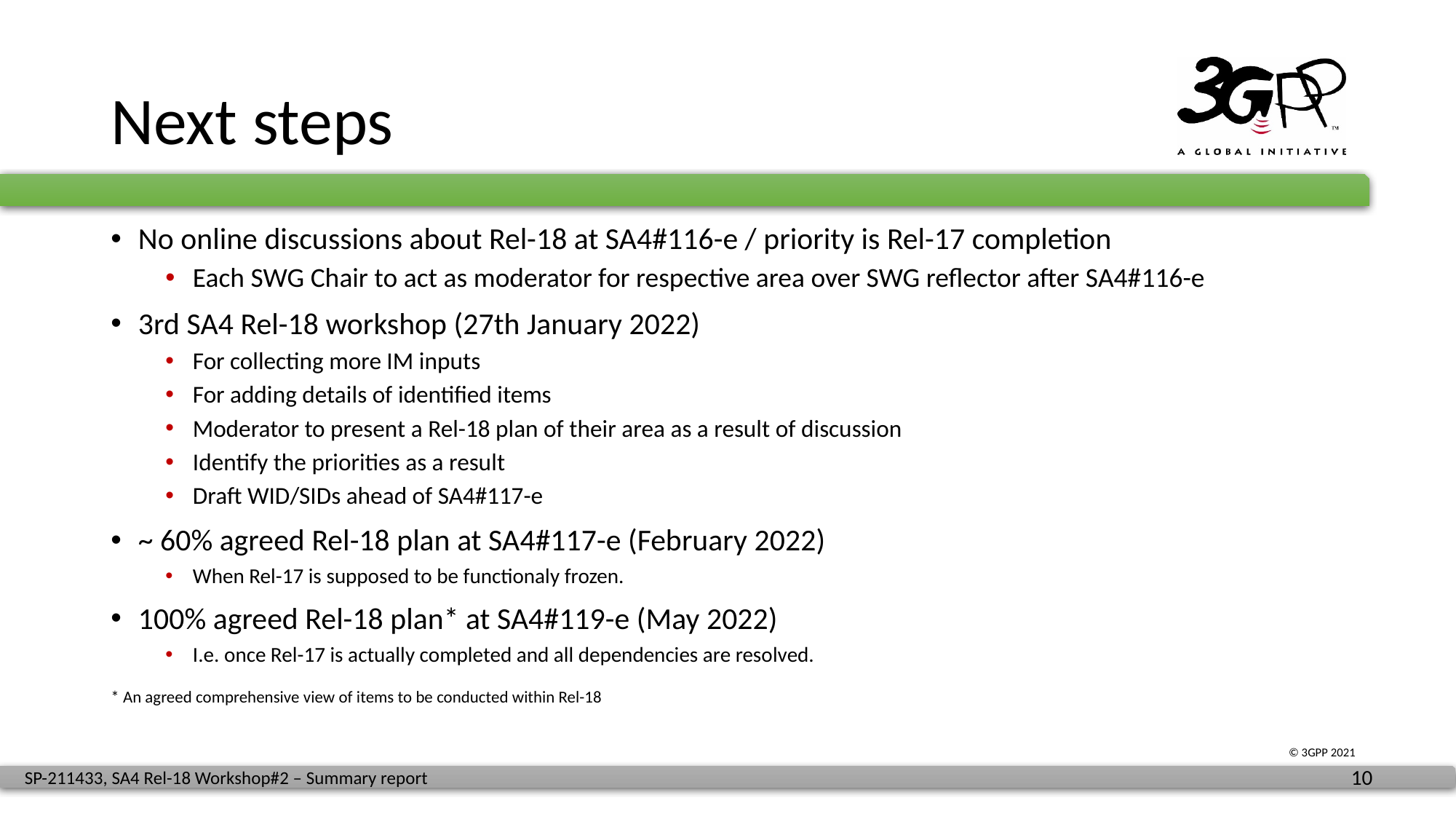

# Next steps
No online discussions about Rel-18 at SA4#116-e / priority is Rel-17 completion
Each SWG Chair to act as moderator for respective area over SWG reflector after SA4#116-e
3rd SA4 Rel-18 workshop (27th January 2022)
For collecting more IM inputs
For adding details of identified items
Moderator to present a Rel-18 plan of their area as a result of discussion
Identify the priorities as a result
Draft WID/SIDs ahead of SA4#117-e
~ 60% agreed Rel-18 plan at SA4#117-e (February 2022)
When Rel-17 is supposed to be functionaly frozen.
100% agreed Rel-18 plan* at SA4#119-e (May 2022)
I.e. once Rel-17 is actually completed and all dependencies are resolved.

* An agreed comprehensive view of items to be conducted within Rel-18